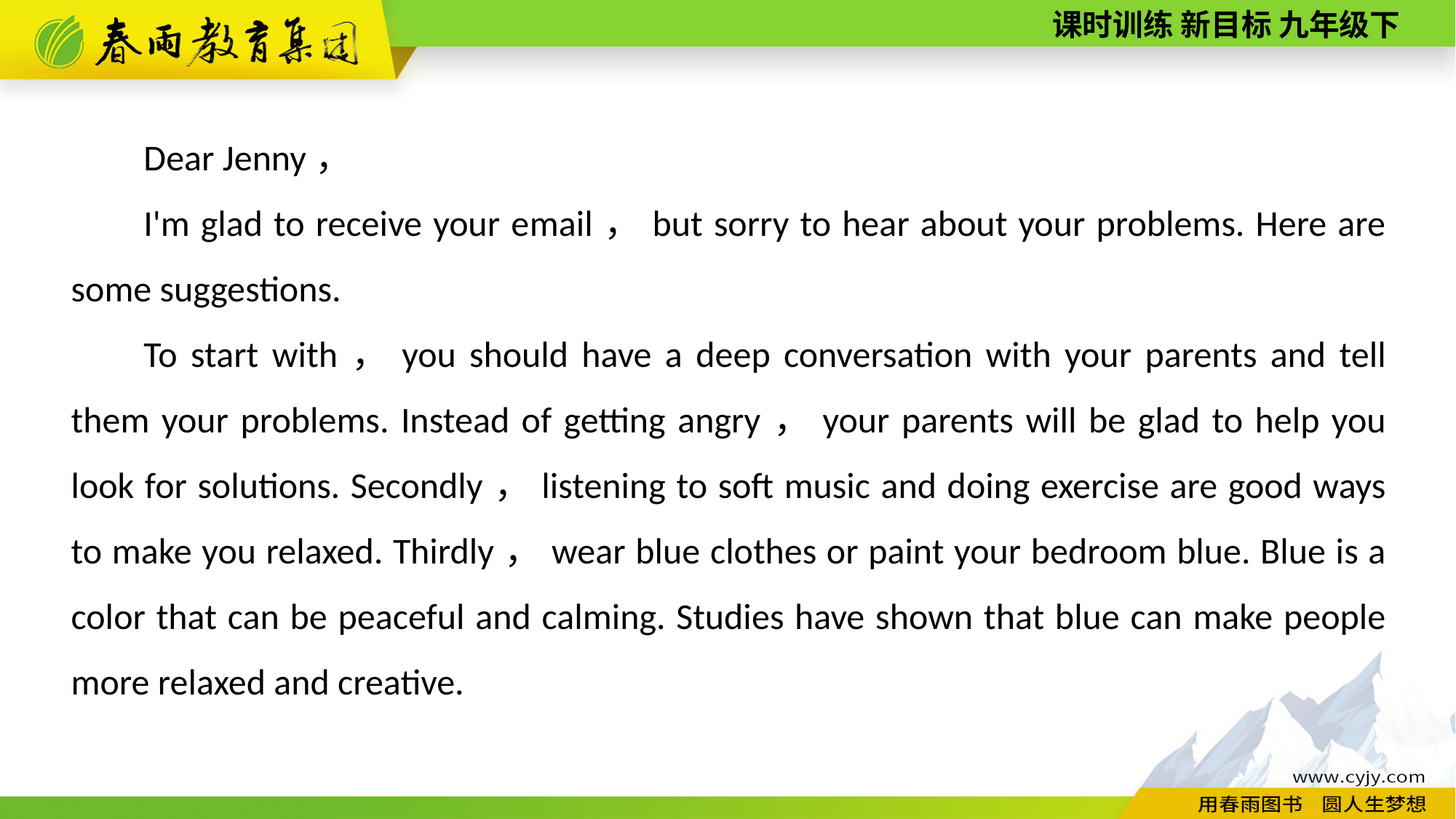

Dear Jenny，
I'm glad to receive your e­mail，but sorry to hear about your problems. Here are some suggestions.
To start with，you should have a deep conversation with your parents and tell them your problems. Instead of getting angry，your parents will be glad to help you look for solutions. Secondly，listening to soft music and doing exercise are good ways to make you relaxed. Thirdly，wear blue clothes or paint your bedroom blue. Blue is a color that can be peaceful and calming. Studies have shown that blue can make people more relaxed and creative.